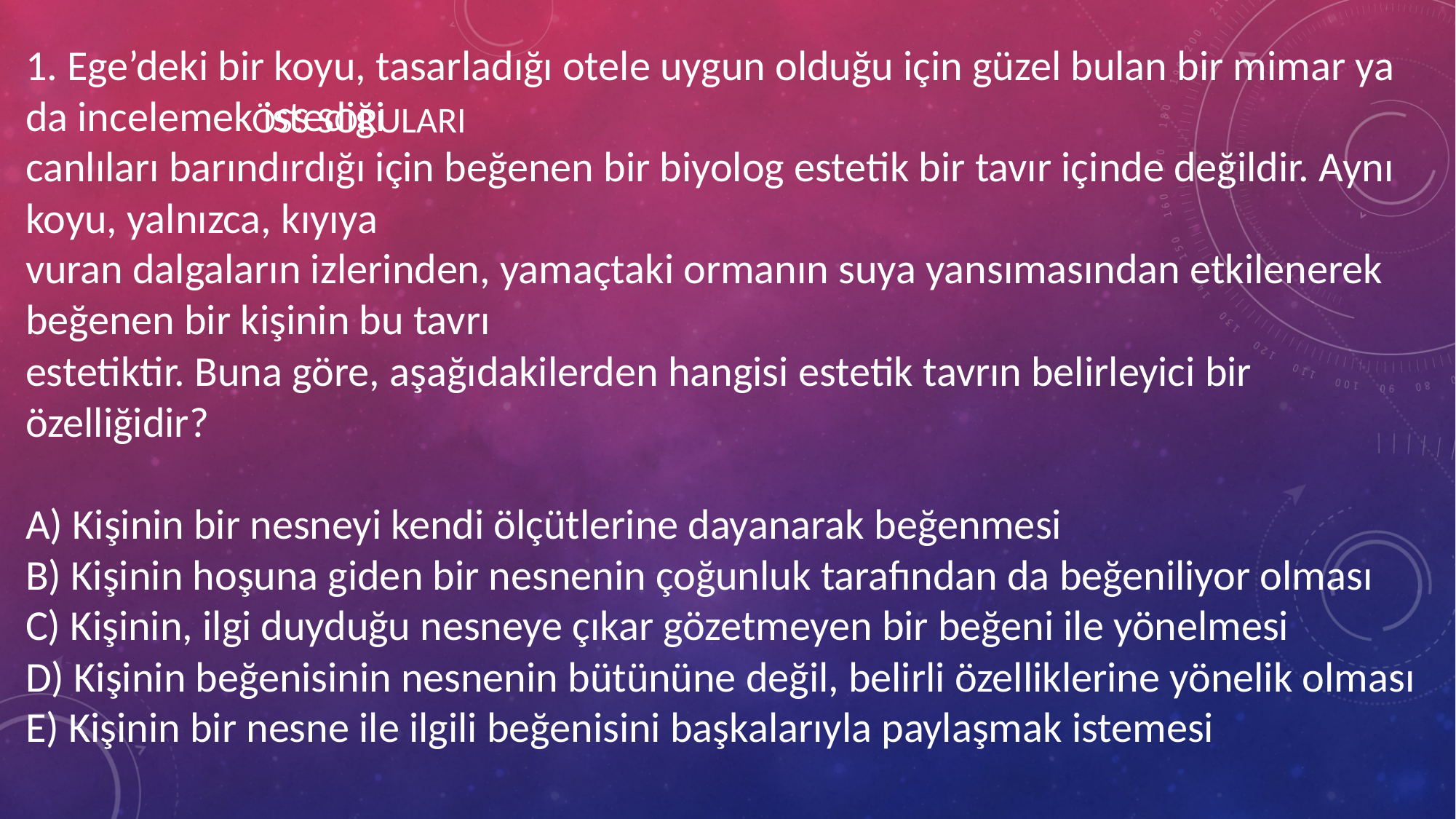

1. Ege’deki bir koyu, tasarladığı otele uygun olduğu için güzel bulan bir mimar ya da incelemek istediği
canlıları barındırdığı için beğenen bir biyolog estetik bir tavır içinde değildir. Aynı koyu, yalnızca, kıyıya
vuran dalgaların izlerinden, yamaçtaki ormanın suya yansımasından etkilenerek beğenen bir kişinin bu tavrı
estetiktir. Buna göre, aşağıdakilerden hangisi estetik tavrın belirleyici bir özelliğidir?

A) Kişinin bir nesneyi kendi ölçütlerine dayanarak beğenmesi
B) Kişinin hoşuna giden bir nesnenin çoğunluk tarafından da beğeniliyor olması
C) Kişinin, ilgi duyduğu nesneye çıkar gözetmeyen bir beğeni ile yönelmesi
D) Kişinin beğenisinin nesnenin bütününe değil, belirli özelliklerine yönelik olması
E) Kişinin bir nesne ile ilgili beğenisini başkalarıyla paylaşmak istemesi

ÖSS SORULARI